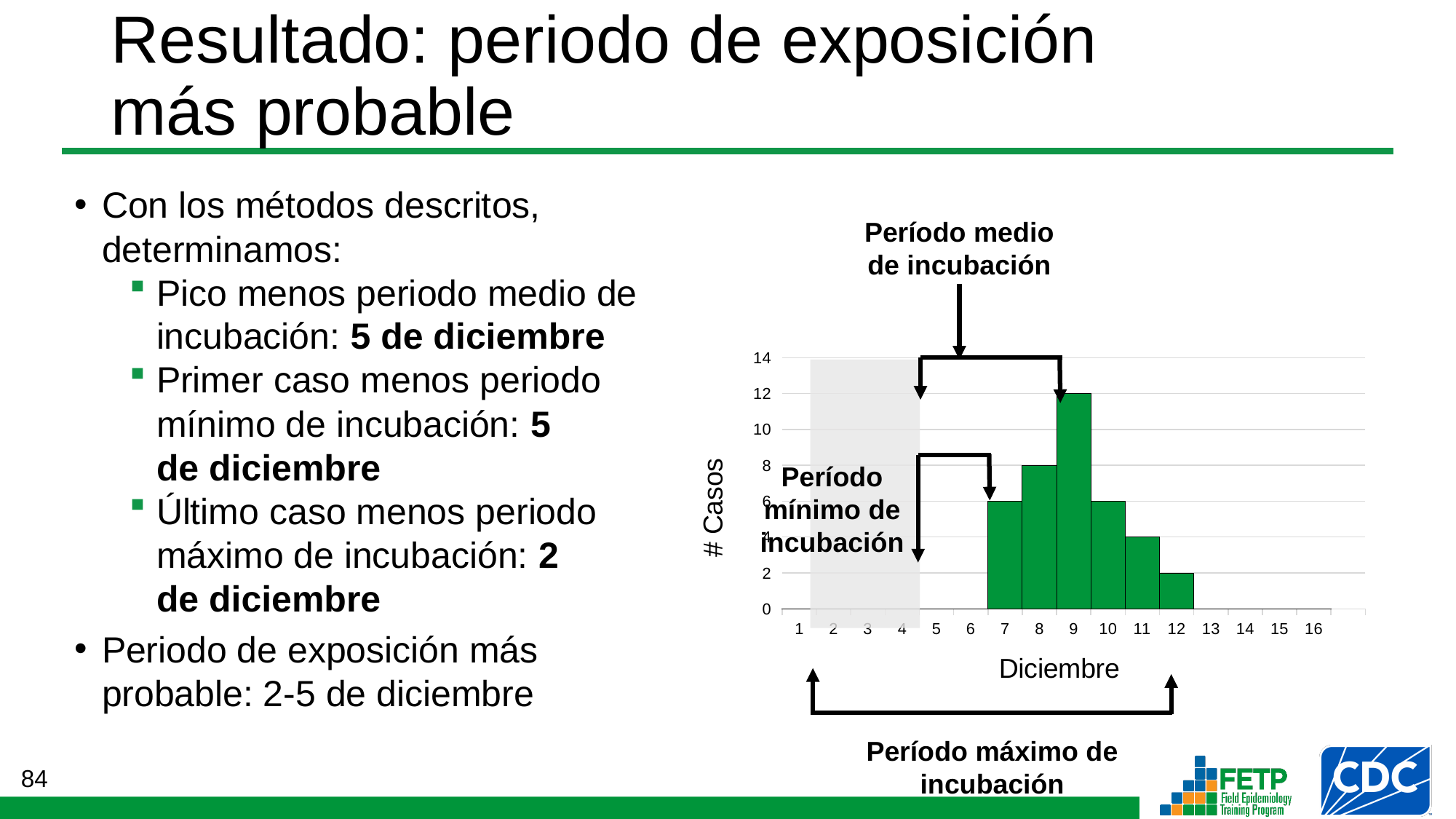

# Resultado: periodo de exposición más probable
Con los métodos descritos,
determinamos:
Pico menos periodo medio de incubación: 5 de diciembre
Primer caso menos periodo mínimo de incubación: 5
de diciembre
Último caso menos periodo máximo de incubación: 2
de diciembre
Periodo de exposición más probable: 2-5 de diciembre

Período medio de incubación

### Chart

| Category | Número de casos |
|---|---|
| 1 | 0.0 |
| 2 | 0.0 |
| 3 | 0.0 |
| 4 | 0.0 |
| 5 | 0.0 |
| 6 | 0.0 |
| 7 | 6.0 |
| 8 | 8.0 |
| 9 | 12.0 |
| 10 | 6.0 |
| 11 | 4.0 |
| 12 | 2.0 |
| 13 | 0.0 |
| 14 | 0.0 |
| 15 | 0.0 |
| 16 | 0.0 |
|  | None |
Período mínimo de incubación
Período máximo de incubación